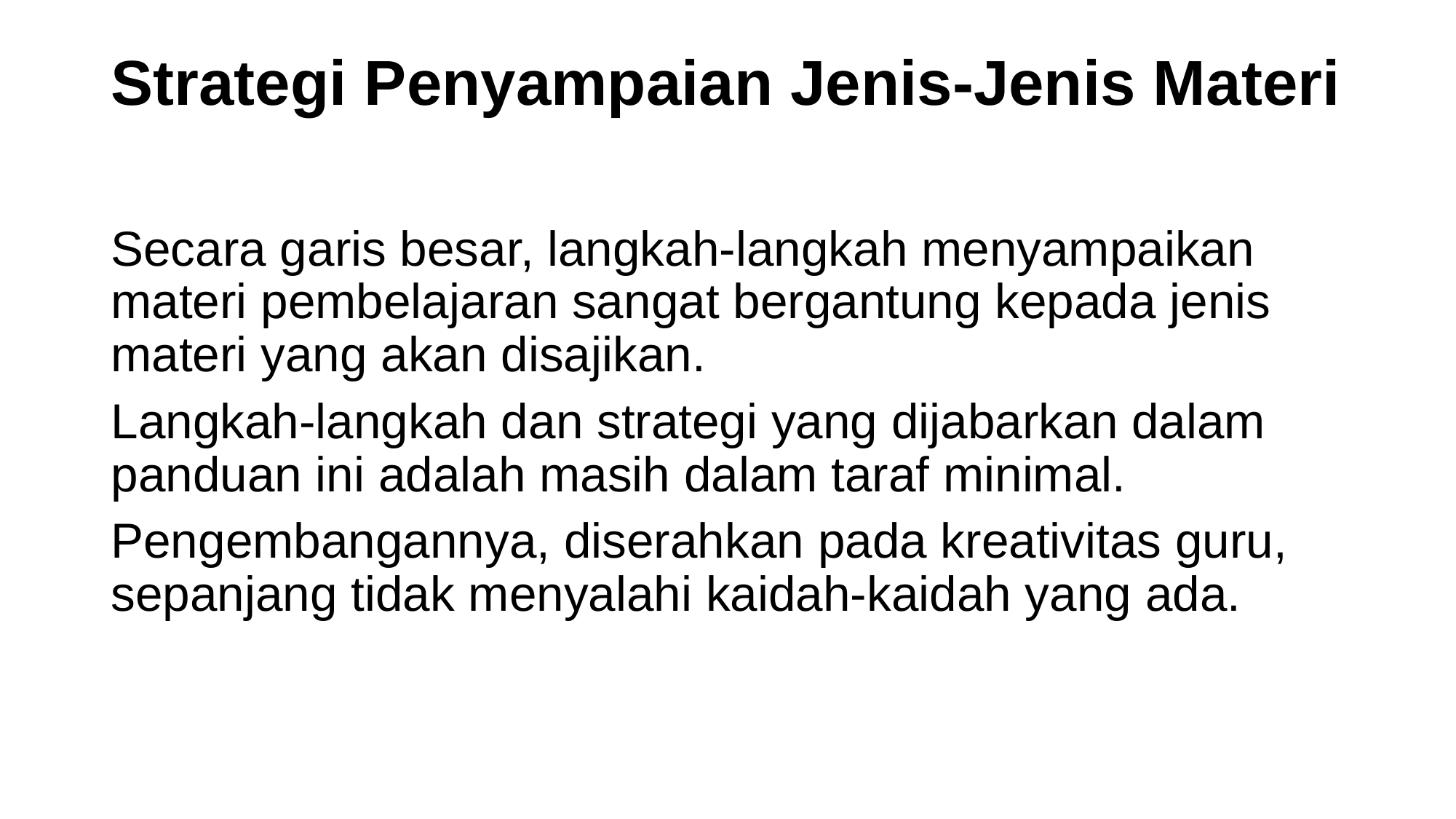

# Strategi Penyampaian Jenis-Jenis Materi
Secara garis besar, langkah-langkah menyampaikan materi pembelajaran sangat bergantung kepada jenis materi yang akan disajikan.
Langkah-langkah dan strategi yang dijabarkan dalam panduan ini adalah masih dalam taraf minimal.
Pengembangannya, diserahkan pada kreativitas guru, sepanjang tidak menyalahi kaidah-kaidah yang ada.